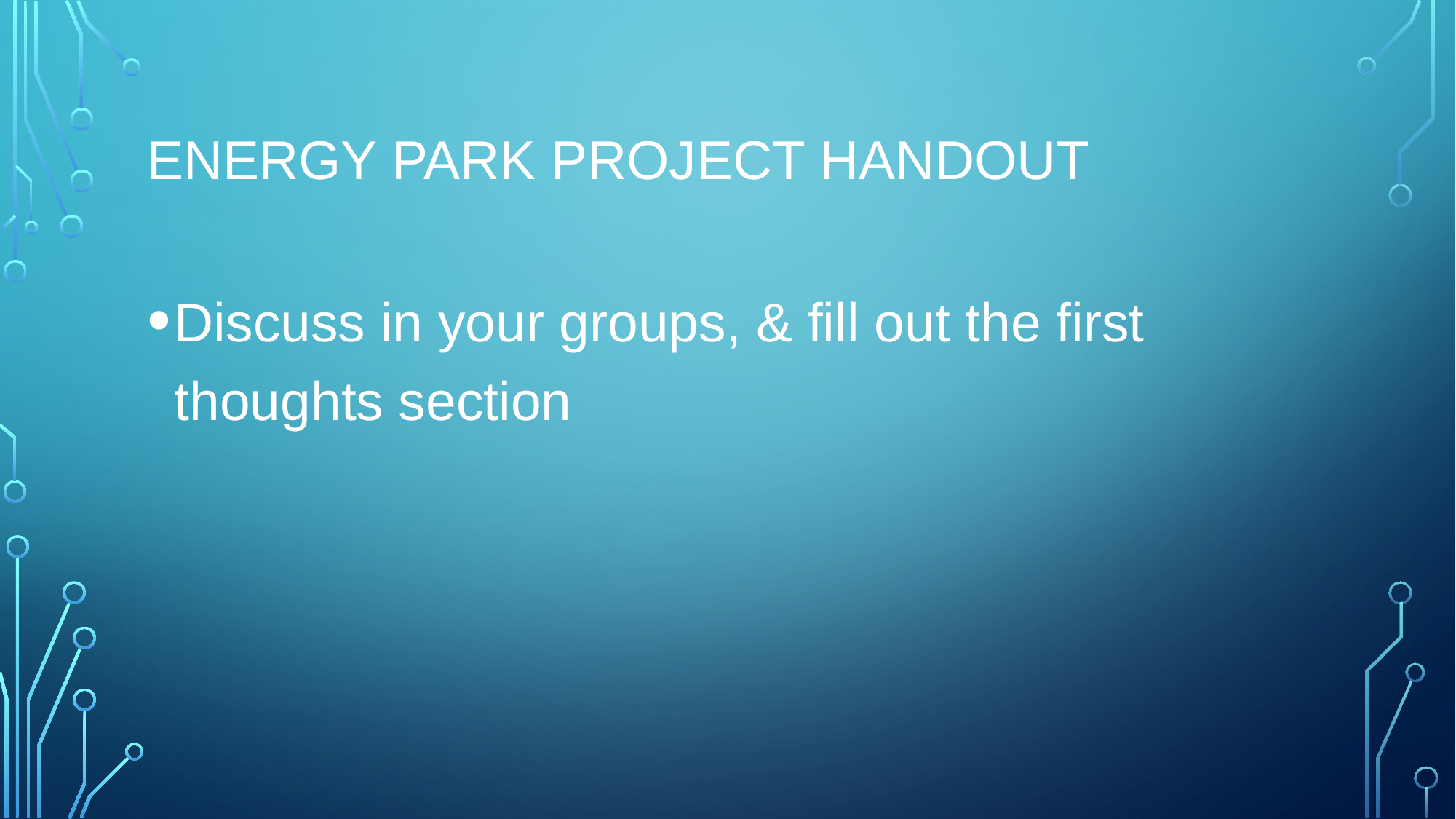

# Energy park project handout
Discuss in your groups, & fill out the first thoughts section